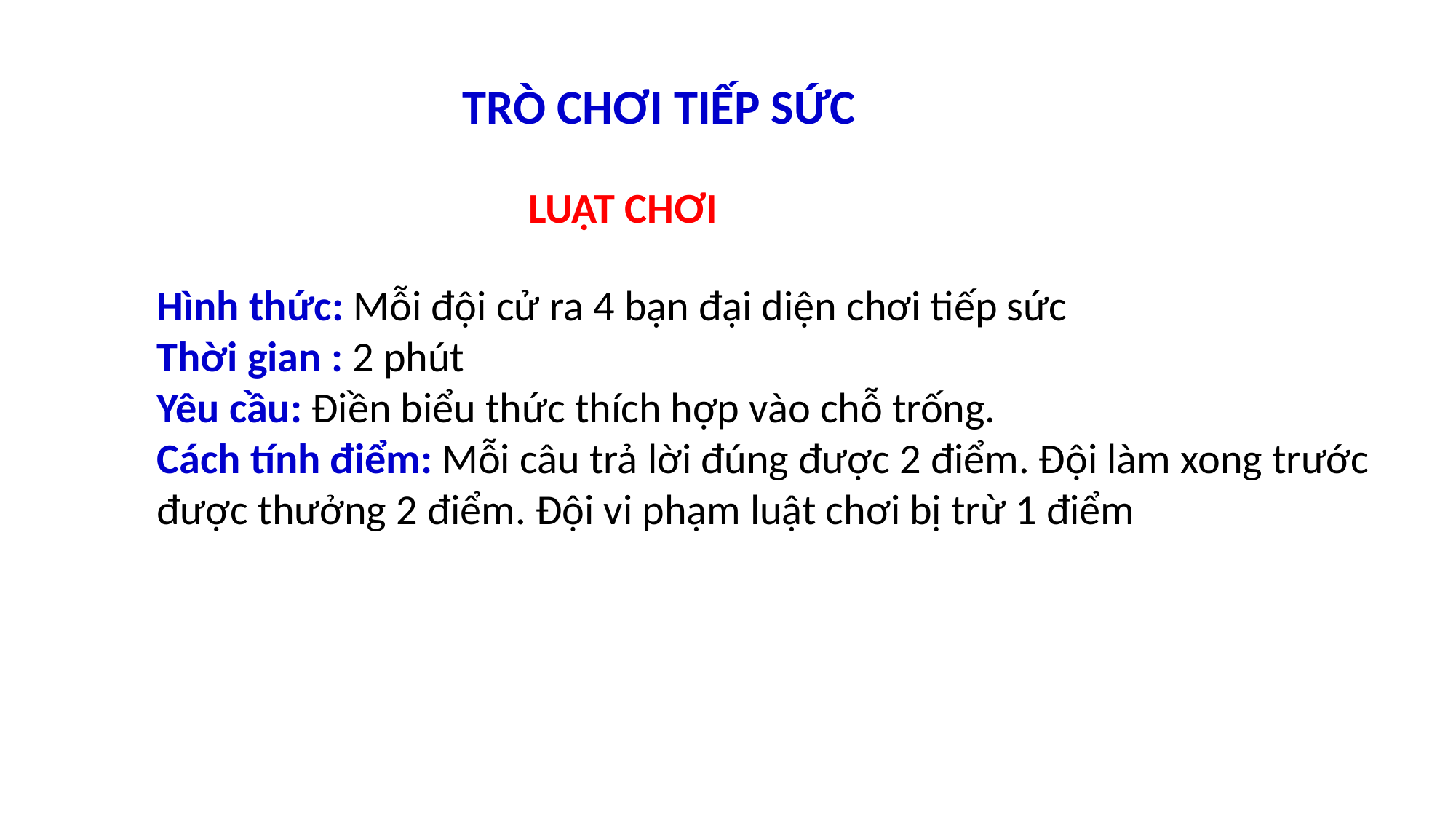

TRÒ CHƠI TIẾP SỨC
LUẬT CHƠI
Hình thức: Mỗi đội cử ra 4 bạn đại diện chơi tiếp sức
Thời gian : 2 phút
Yêu cầu: Điền biểu thức thích hợp vào chỗ trống.
Cách tính điểm: Mỗi câu trả lời đúng được 2 điểm. Đội làm xong trước được thưởng 2 điểm. Đội vi phạm luật chơi bị trừ 1 điểm